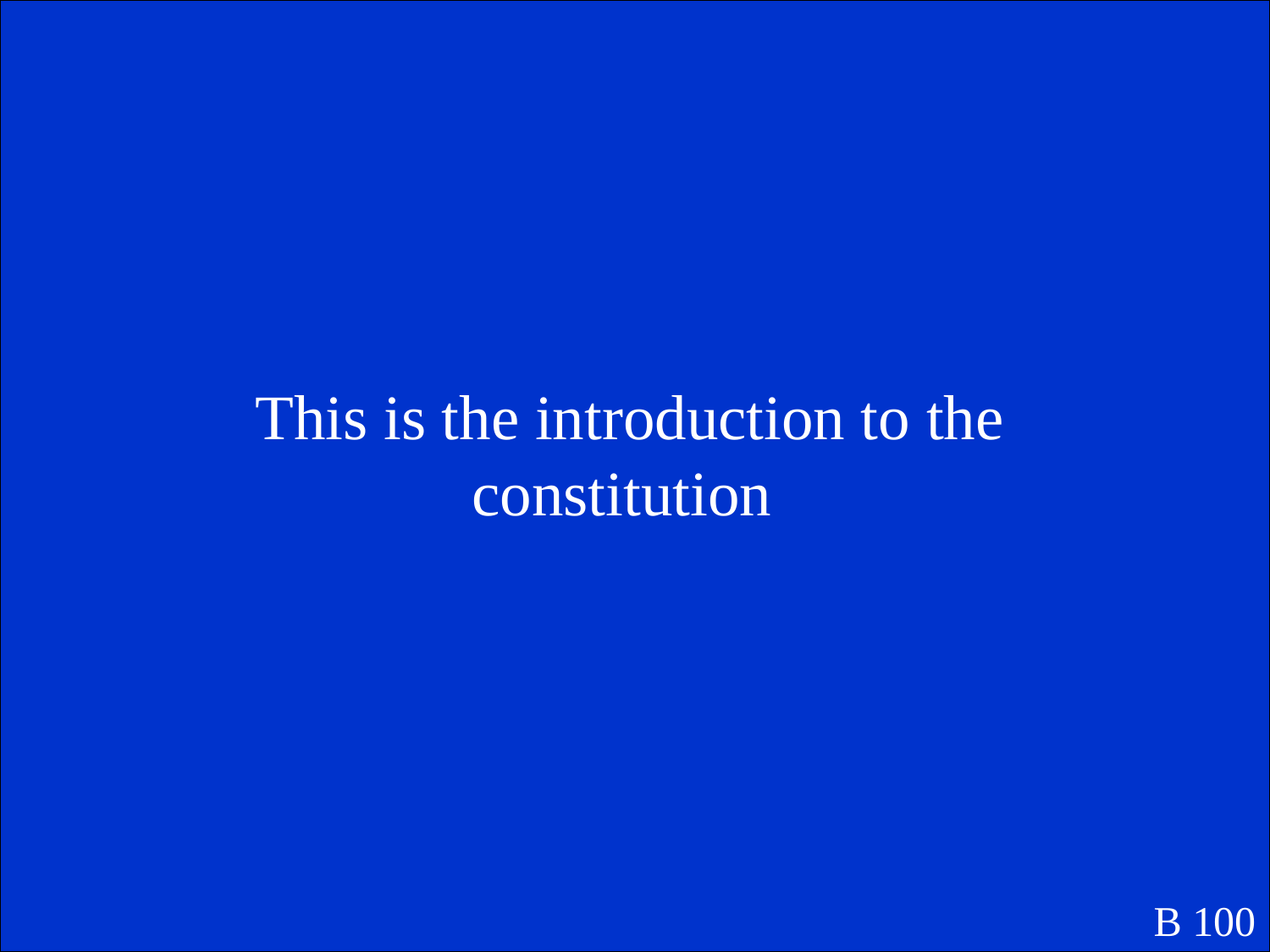

This is the introduction to the constitution
B 100